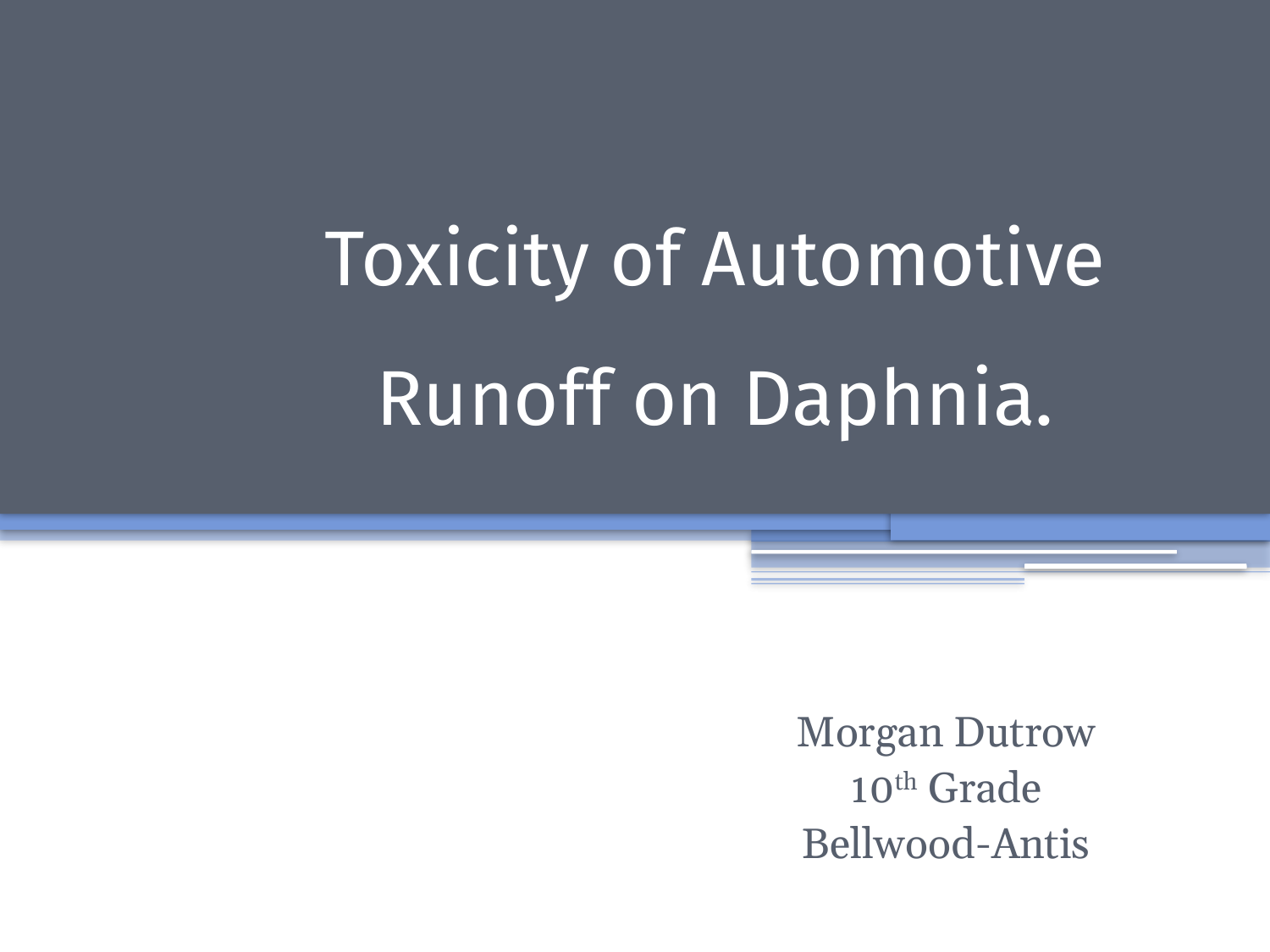

# Toxicity of Automotive Runoff on Daphnia.
Morgan Dutrow
10th Grade
Bellwood-Antis